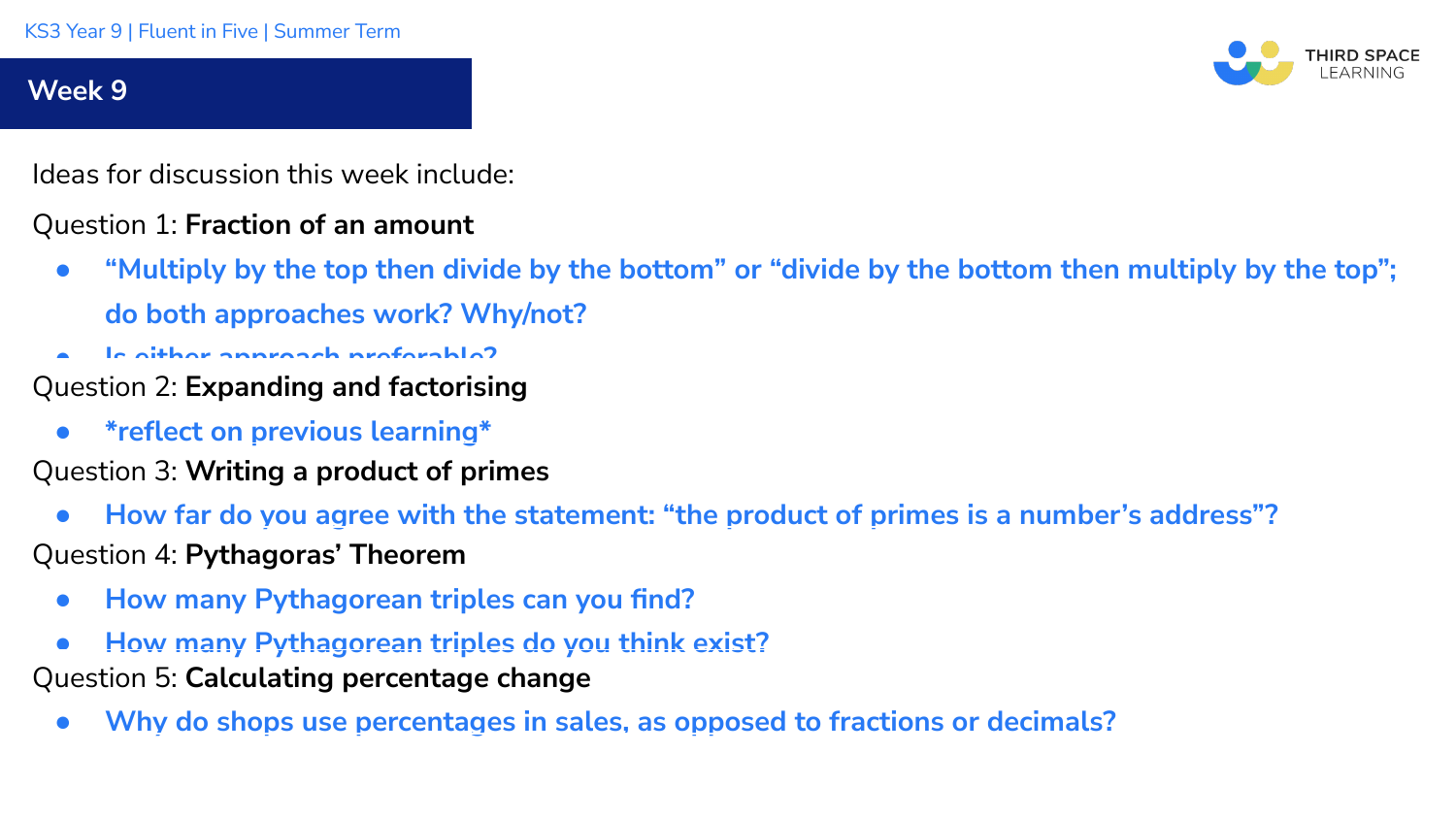

Week 9
| Ideas for discussion this week include: |
| --- |
| Question 1: Fraction of an amount “Multiply by the top then divide by the bottom” or “divide by the bottom then multiply by the top”; do both approaches work? Why/not? Is either approach preferable? |
| Question 2: Expanding and factorising \*reflect on previous learning\* |
| Question 3: Writing a product of primes How far do you agree with the statement: “the product of primes is a number’s address”? |
| Question 4: Pythagoras’ Theorem How many Pythagorean triples can you find? How many Pythagorean triples do you think exist? |
| Question 5: Calculating percentage change Why do shops use percentages in sales, as opposed to fractions or decimals? |